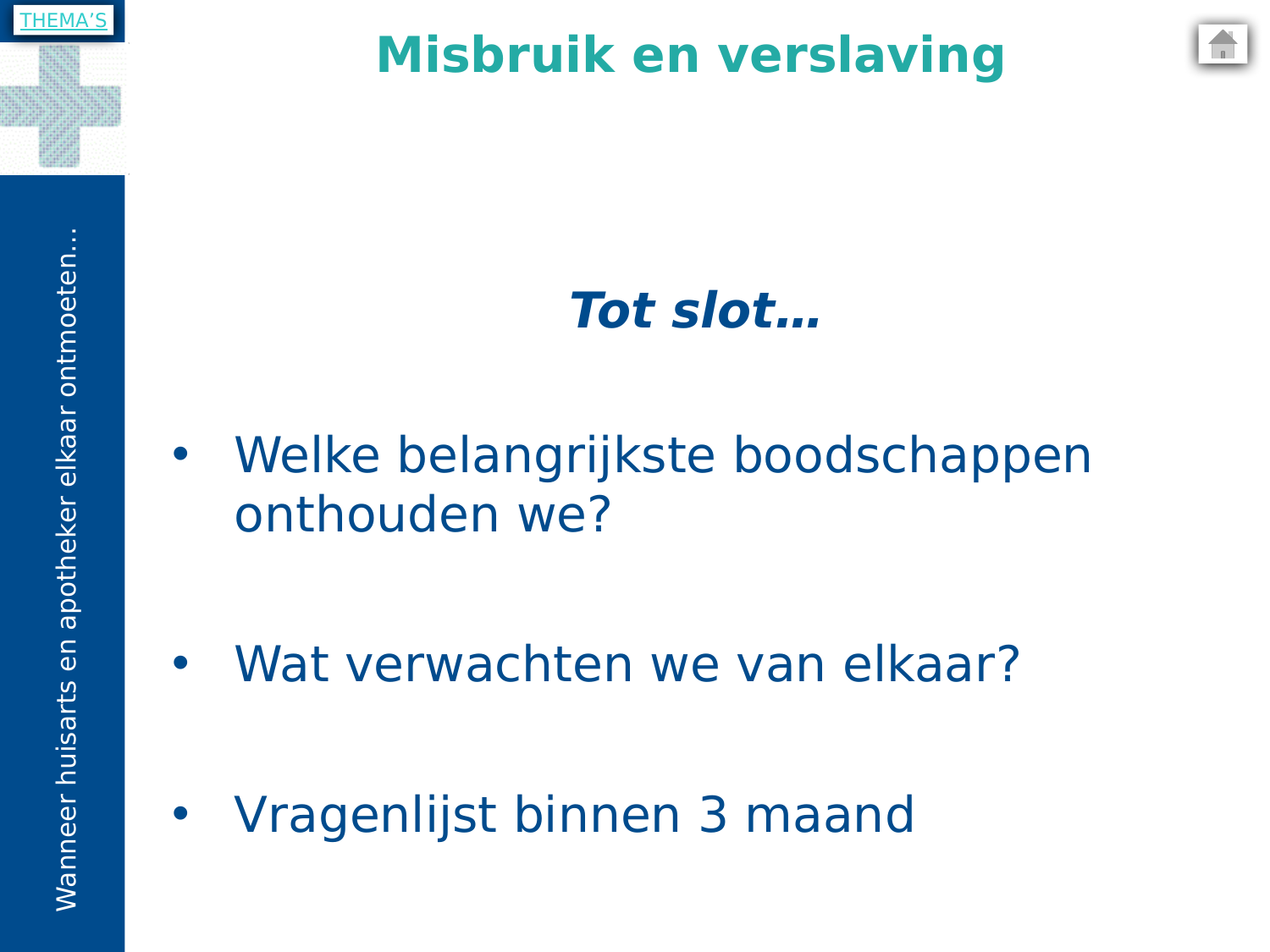

THEMA’S
Misbruik en verslaving

Tot slot…

Welke belangrijkste boodschappen onthouden we?

Wat verwachten we van elkaar?

Vragenlijst binnen 3 maand